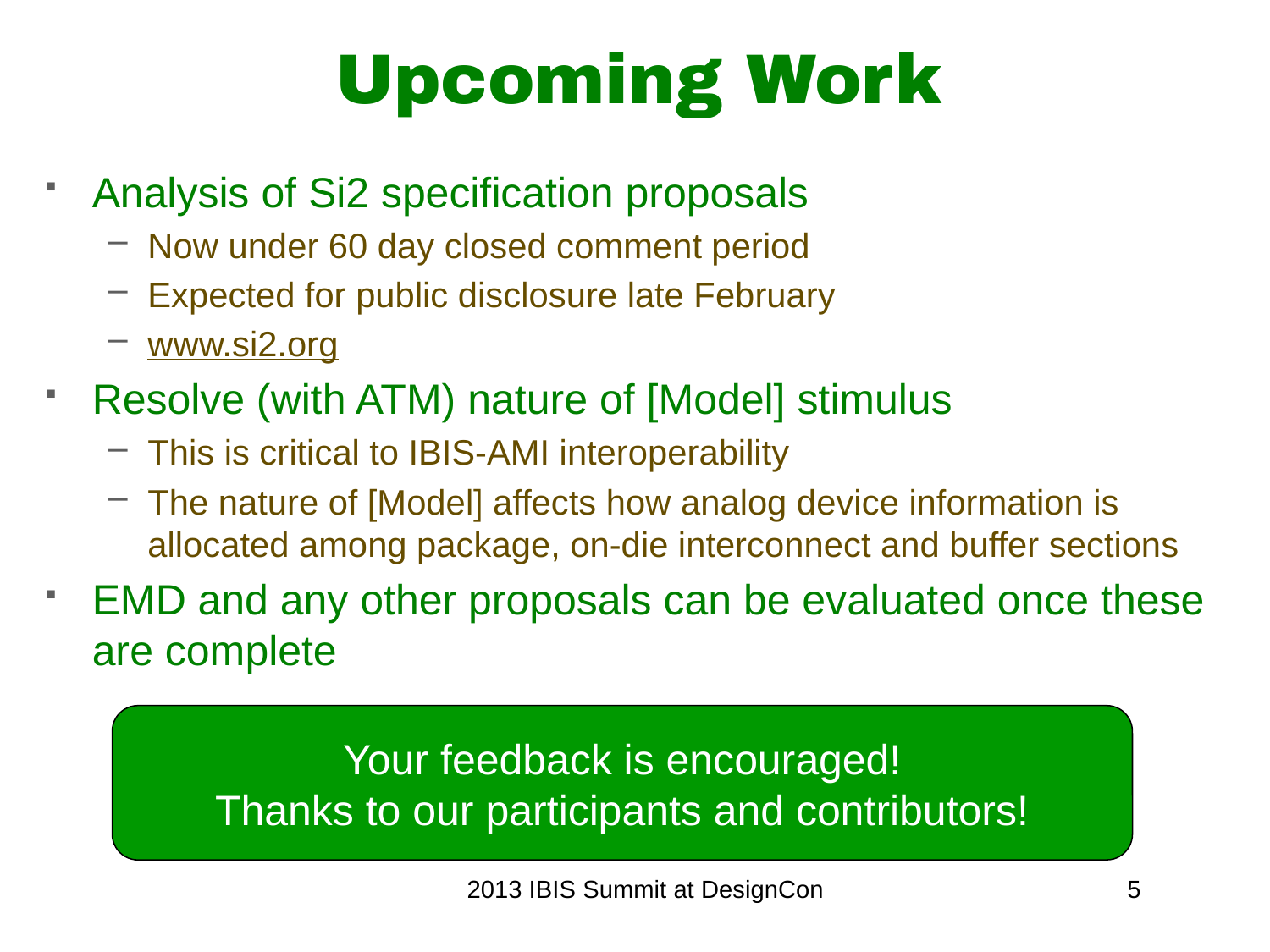

# Upcoming Work
Analysis of Si2 specification proposals
Now under 60 day closed comment period
Expected for public disclosure late February
www.si2.org
Resolve (with ATM) nature of [Model] stimulus
This is critical to IBIS-AMI interoperability
The nature of [Model] affects how analog device information is allocated among package, on-die interconnect and buffer sections
EMD and any other proposals can be evaluated once these are complete
Your feedback is encouraged!
Thanks to our participants and contributors!

2013 IBIS Summit at DesignCon

5